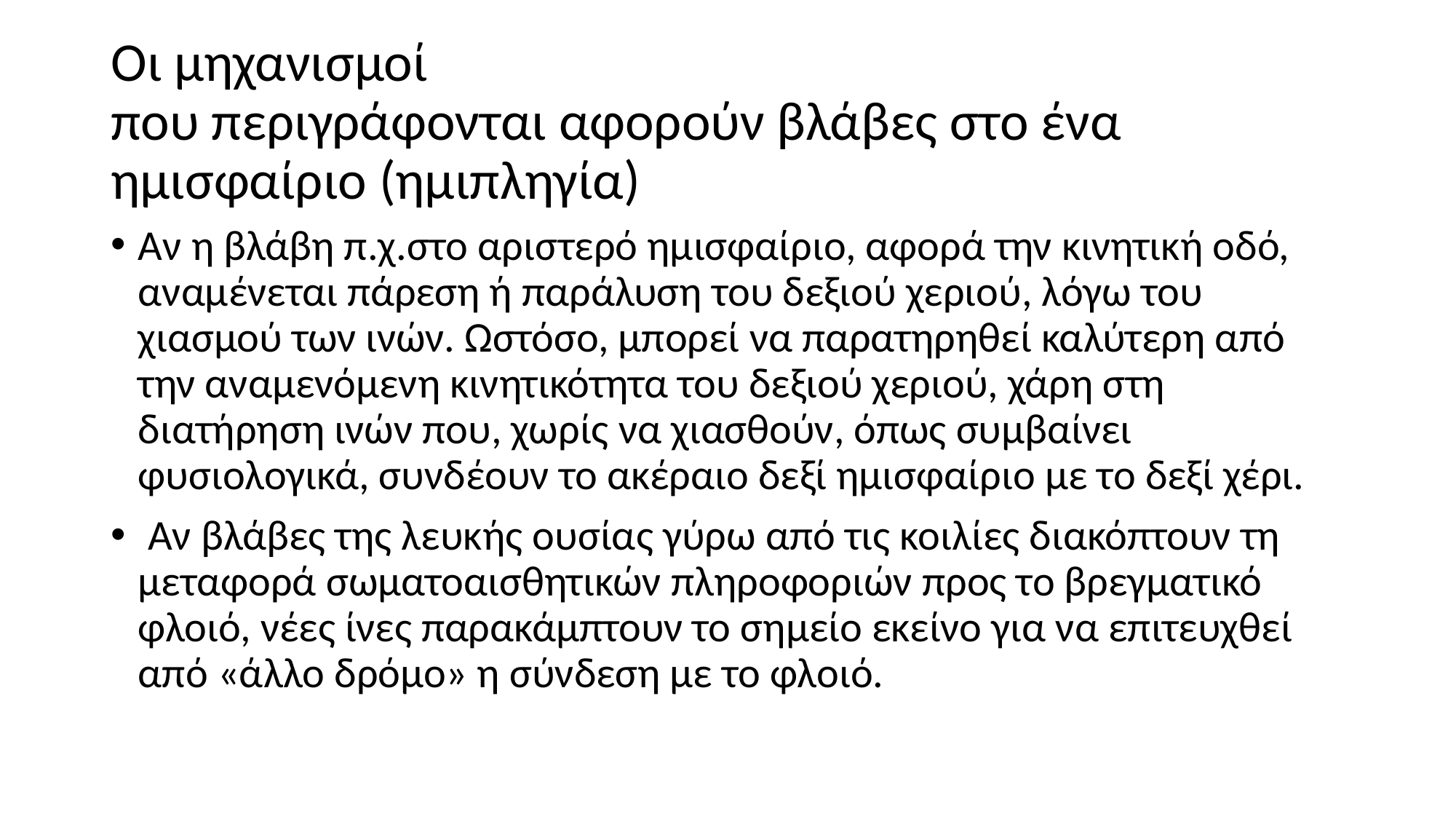

# Οι μηχανισμοί που περιγράφονται αφορούν βλάβες στο ένα ημισφαίριο (ημιπληγία)
Αν η βλάβη π.χ.στο αριστερό ημισφαίριο, αφορά την κινητική οδό, αναμένεται πάρεση ή παράλυση του δεξιού χεριού, λόγω του χιασμού των ινών. Ωστόσο, μπορεί να παρατηρηθεί καλύτερη από την αναμενόμενη κινητικότητα του δεξιού χεριού, χάρη στη διατήρηση ινών που, χωρίς να χιασθούν, όπως συμβαίνει φυσιολογικά, συνδέουν το ακέραιο δεξί ημισφαίριο με το δεξί χέρι.
 Αν βλάβες της λευκής ουσίας γύρω από τις κοιλίες διακόπτουν τη μεταφορά σωματοαισθητικών πληροφοριών προς το βρεγματικό φλοιό, νέες ίνες παρακάμπτουν το σημείο εκείνο για να επιτευχθεί από «άλλο δρόμο» η σύνδεση με το φλοιό.